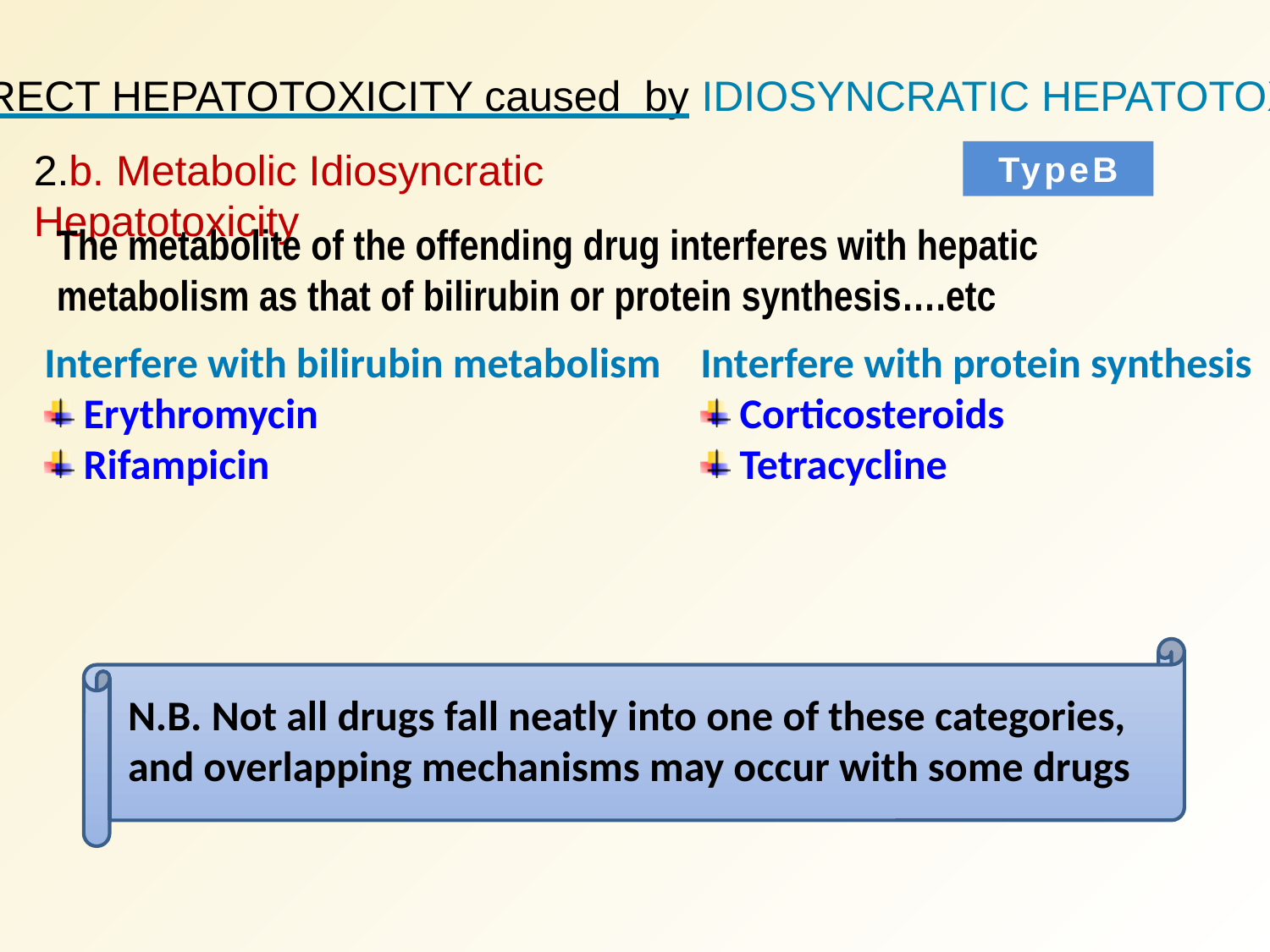

2. INDIRECT HEPATOTOXICITY caused  by IDIOSYNCRATIC HEPATOTOXIN
2.b. Metabolic Idiosyncratic Hepatotoxicity
TypeB
The metabolite of the offending drug interferes with hepatic metabolism as that of bilirubin or protein synthesis….etc
Interfere with bilirubin metabolism
 Erythromycin
 Rifampicin
Interfere with protein synthesis
 Corticosteroids
 Tetracycline

N.B. Not all drugs fall neatly into one of these categories, and overlapping mechanisms may occur with some drugs